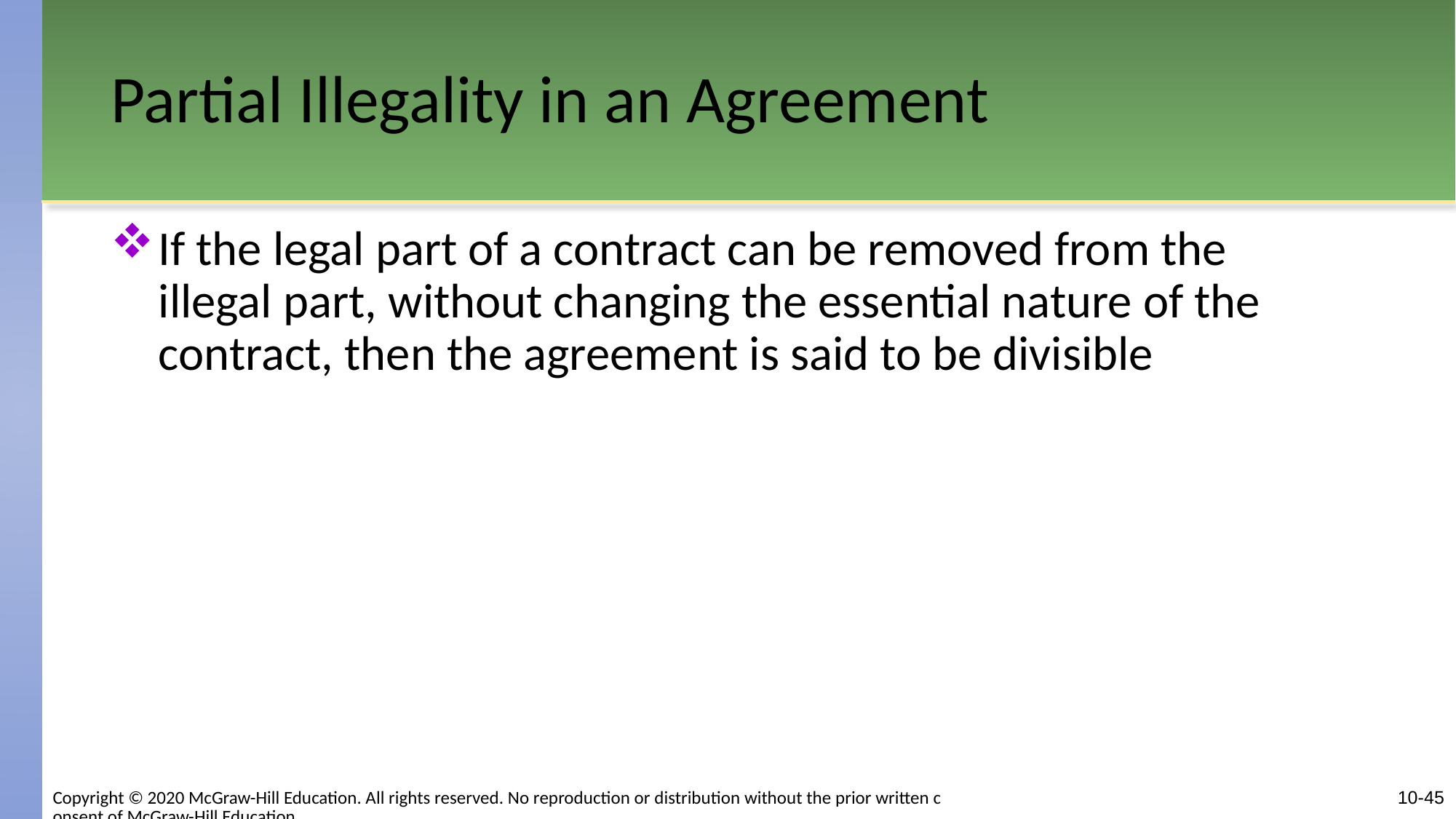

# Partial Illegality in an Agreement
If the legal part of a contract can be removed from the illegal part, without changing the essential nature of the contract, then the agreement is said to be divisible

Copyright © 2020 McGraw-Hill Education. All rights reserved. No reproduction or distribution without the prior written consent of McGraw-Hill Education.
10-45